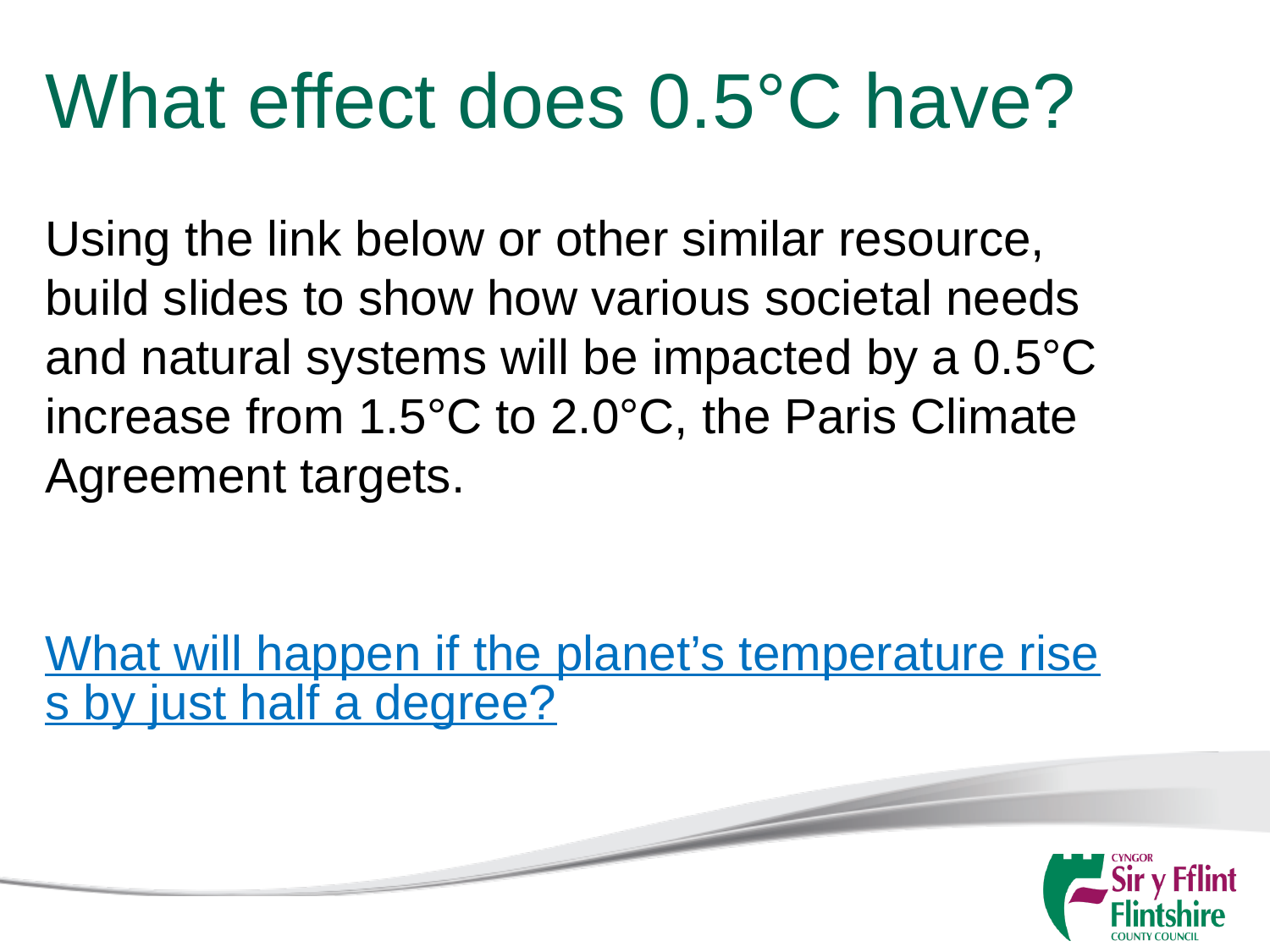

# What effect does 0.5°C have?
Using the link below or other similar resource, build slides to show how various societal needs and natural systems will be impacted by a 0.5°C increase from 1.5°C to 2.0°C, the Paris Climate Agreement targets.

What will happen if the planet’s temperature rises by just half a degree?